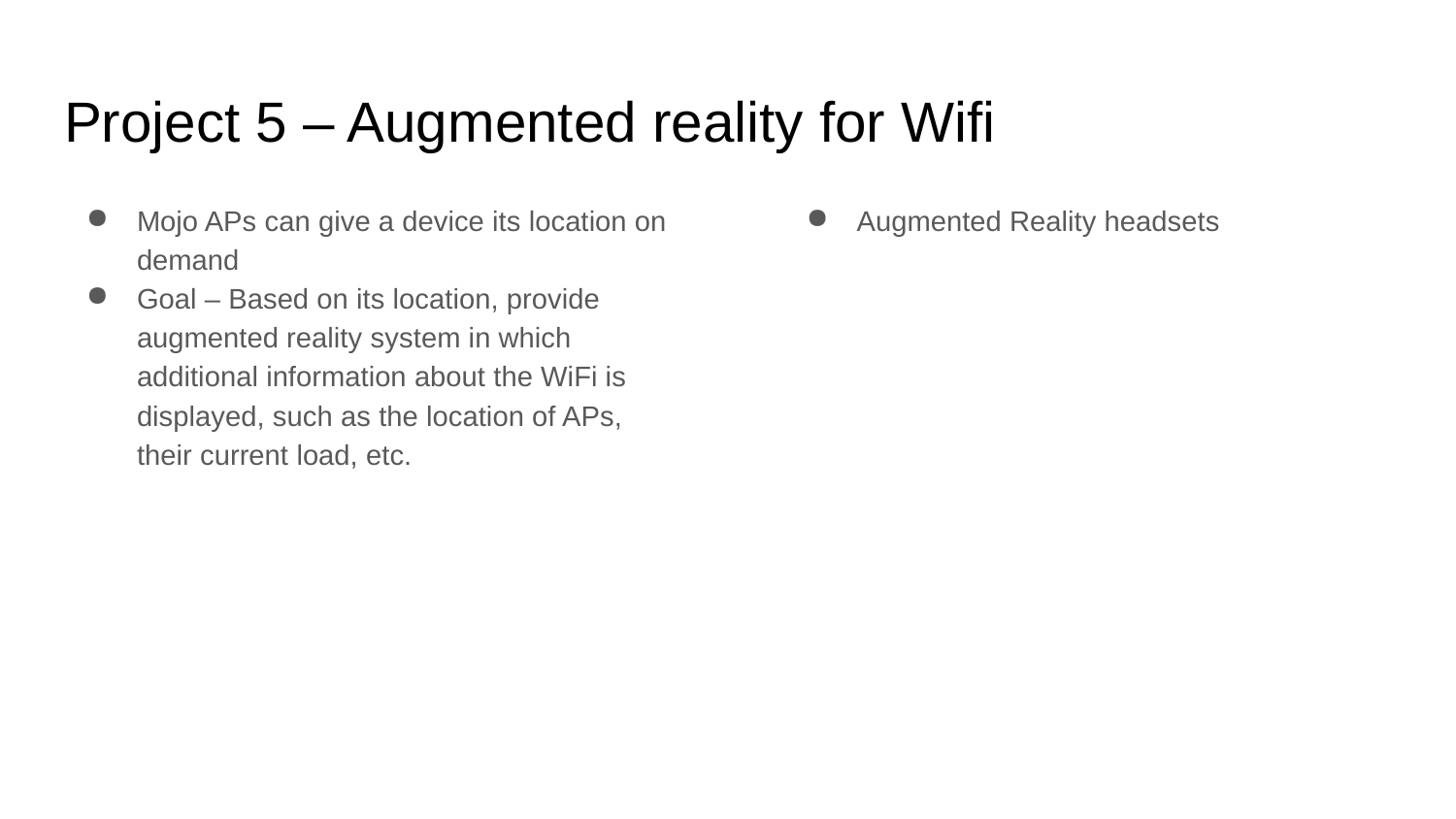

# Project 5 – Augmented reality for Wifi
Mojo APs can give a device its location on demand
Goal – Based on its location, provide augmented reality system in which additional information about the WiFi is displayed, such as the location of APs, their current load, etc.
Augmented Reality headsets